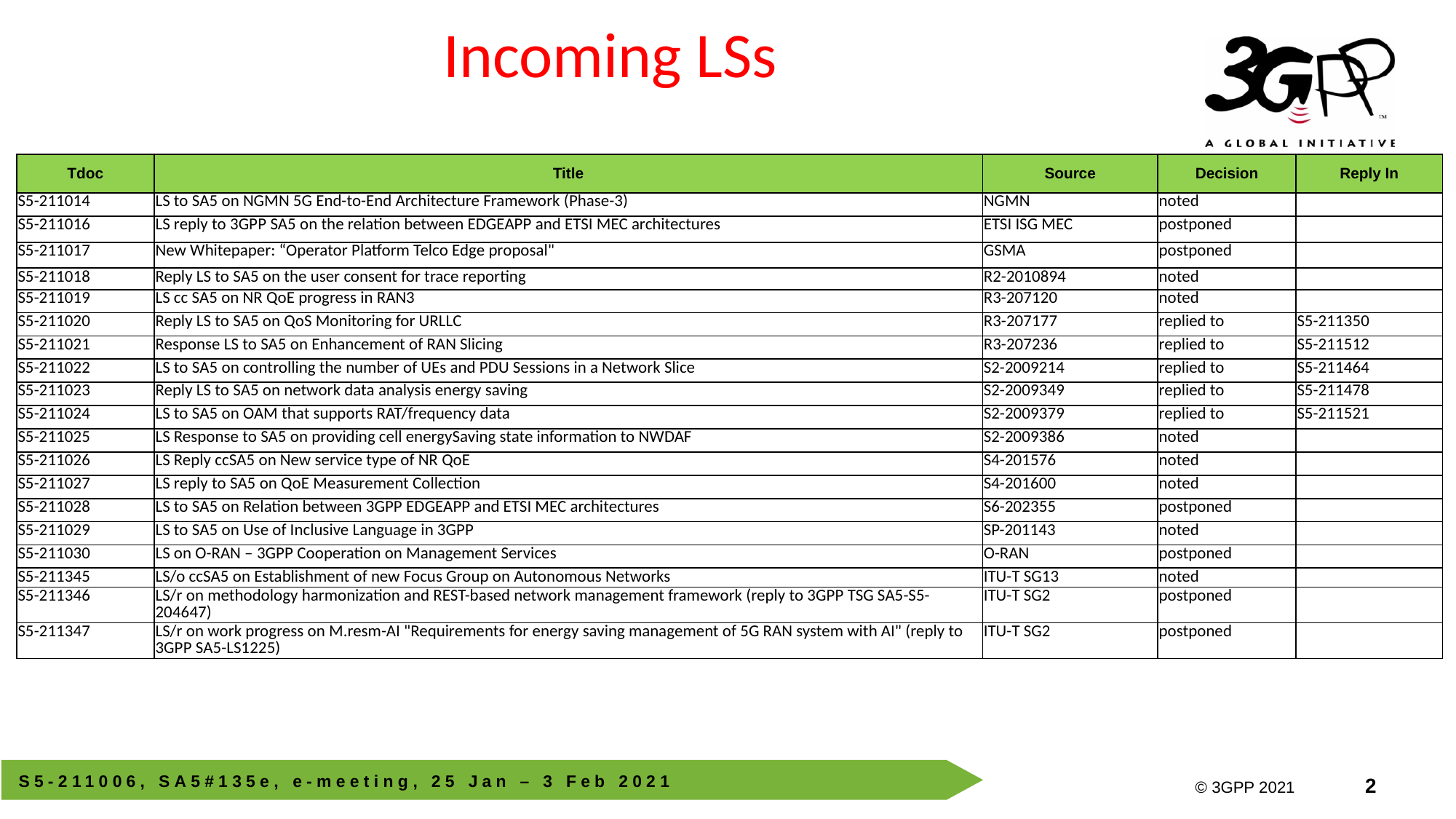

# Incoming LSs
| Tdoc | Title | Source | Decision | Reply In |
| --- | --- | --- | --- | --- |
| S5-211014 | LS to SA5 on NGMN 5G End-to-End Architecture Framework (Phase-3) | NGMN | noted |  |
| S5-211016 | LS reply to 3GPP SA5 on the relation between EDGEAPP and ETSI MEC architectures | ETSI ISG MEC | postponed |  |
| S5-211017 | New Whitepaper: “Operator Platform Telco Edge proposal" | GSMA | postponed |  |
| S5-211018 | Reply LS to SA5 on the user consent for trace reporting | R2-2010894 | noted |  |
| S5-211019 | LS cc SA5 on NR QoE progress in RAN3 | R3-207120 | noted |  |
| S5-211020 | Reply LS to SA5 on QoS Monitoring for URLLC | R3-207177 | replied to | S5-211350 |
| S5-211021 | Response LS to SA5 on Enhancement of RAN Slicing | R3-207236 | replied to | S5-211512 |
| S5-211022 | LS to SA5 on controlling the number of UEs and PDU Sessions in a Network Slice | S2-2009214 | replied to | S5-211464 |
| S5-211023 | Reply LS to SA5 on network data analysis energy saving | S2-2009349 | replied to | S5-211478 |
| S5-211024 | LS to SA5 on OAM that supports RAT/frequency data | S2-2009379 | replied to | S5-211521 |
| S5-211025 | LS Response to SA5 on providing cell energySaving state information to NWDAF | S2-2009386 | noted |  |
| S5-211026 | LS Reply ccSA5 on New service type of NR QoE | S4-201576 | noted |  |
| S5-211027 | LS reply to SA5 on QoE Measurement Collection | S4-201600 | noted |  |
| S5-211028 | LS to SA5 on Relation between 3GPP EDGEAPP and ETSI MEC architectures | S6-202355 | postponed |  |
| S5-211029 | LS to SA5 on Use of Inclusive Language in 3GPP | SP-201143 | noted |  |
| S5-211030 | LS on O-RAN – 3GPP Cooperation on Management Services | O-RAN | postponed |  |
| S5-211345 | LS/o ccSA5 on Establishment of new Focus Group on Autonomous Networks | ITU-T SG13 | noted |  |
| S5-211346 | LS/r on methodology harmonization and REST-based network management framework (reply to 3GPP TSG SA5-S5-204647) | ITU-T SG2 | postponed |  |
| S5-211347 | LS/r on work progress on M.resm-AI "Requirements for energy saving management of 5G RAN system with AI" (reply to 3GPP SA5-LS1225) | ITU-T SG2 | postponed |  |